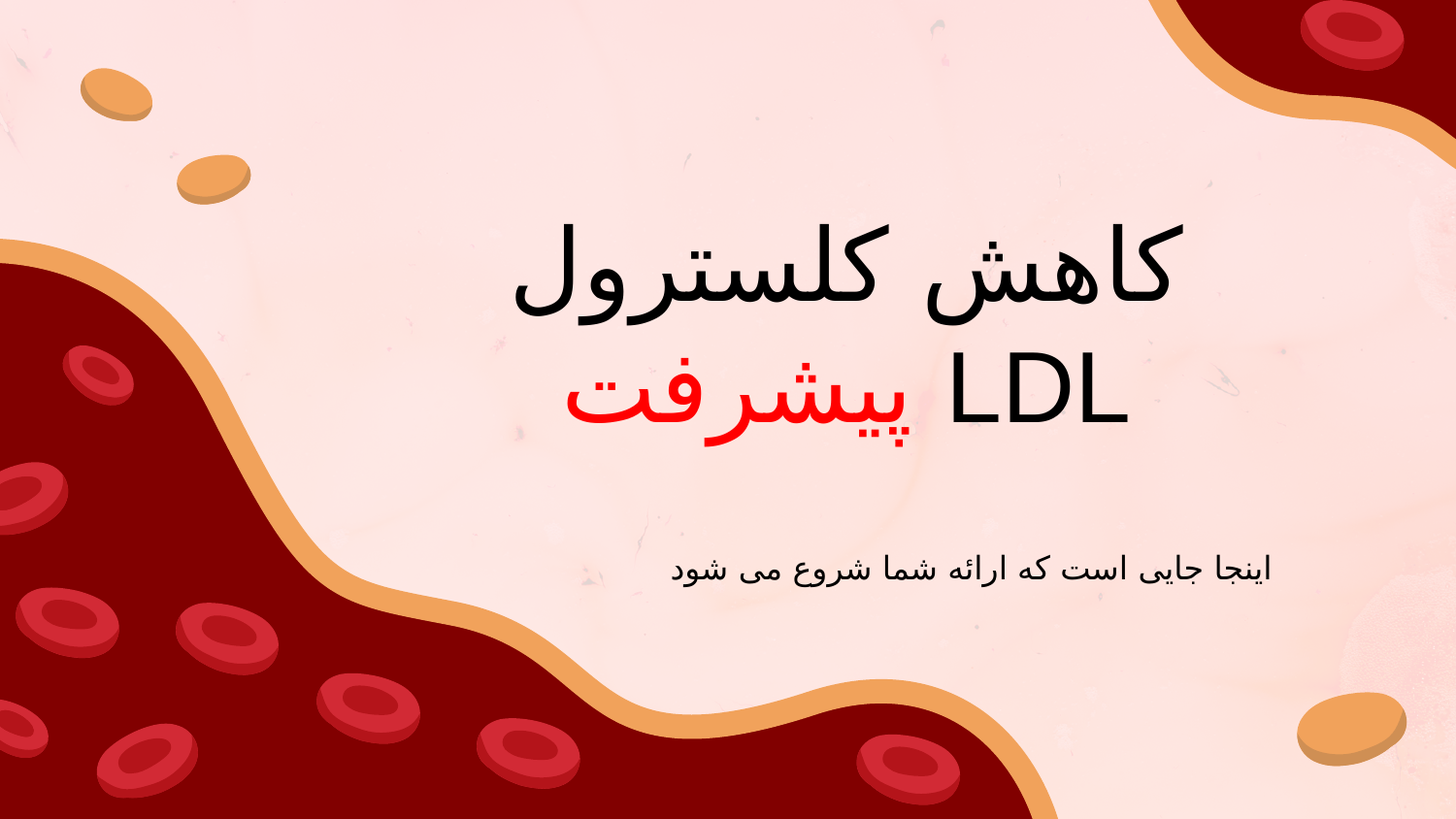

# کاهش کلسترول LDL پیشرفت

اینجا جایی است که ارائه شما شروع می شود